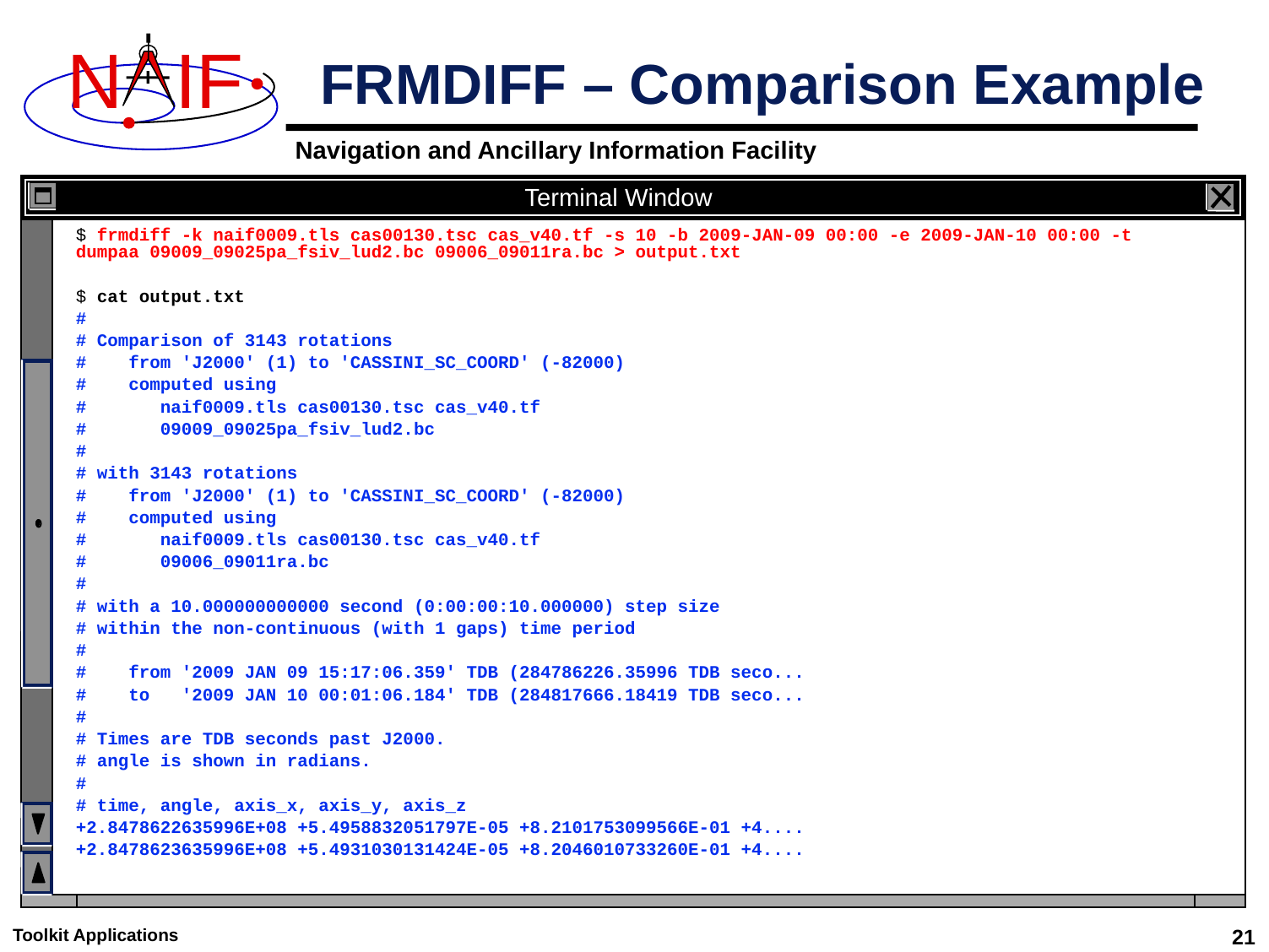

# FRMDIFF – Comparison Example

Terminal Window

$ frmdiff -k naif0009.tls cas00130.tsc cas_v40.tf -s 10 -b 2009-JAN-09 00:00 -e 2009-JAN-10 00:00 -t dumpaa 09009_09025pa_fsiv_lud2.bc 09006_09011ra.bc > output.txt

$ cat output.txt
#
# Comparison of 3143 rotations
#    from 'J2000' (1) to 'CASSINI_SC_COORD' (-82000)
#    computed using
#       naif0009.tls cas00130.tsc cas_v40.tf
#       09009_09025pa_fsiv_lud2.bc
#
# with 3143 rotations
#    from 'J2000' (1) to 'CASSINI_SC_COORD' (-82000)
#    computed using
#       naif0009.tls cas00130.tsc cas_v40.tf
#       09006_09011ra.bc
#
# with a 10.000000000000 second (0:00:00:10.000000) step size
# within the non-continuous (with 1 gaps) time period
#
#    from '2009 JAN 09 15:17:06.359' TDB (284786226.35996 TDB seco...
#    to   '2009 JAN 10 00:01:06.184' TDB (284817666.18419 TDB seco...
#
# Times are TDB seconds past J2000.
# angle is shown in radians.
#
# time, angle, axis_x, axis_y, axis_z
+2.8478622635996E+08 +5.4958832051797E-05 +8.2101753099566E-01 +4....
+2.8478623635996E+08 +5.4931030131424E-05 +8.2046010733260E-01 +4....
Toolkit Applications
21